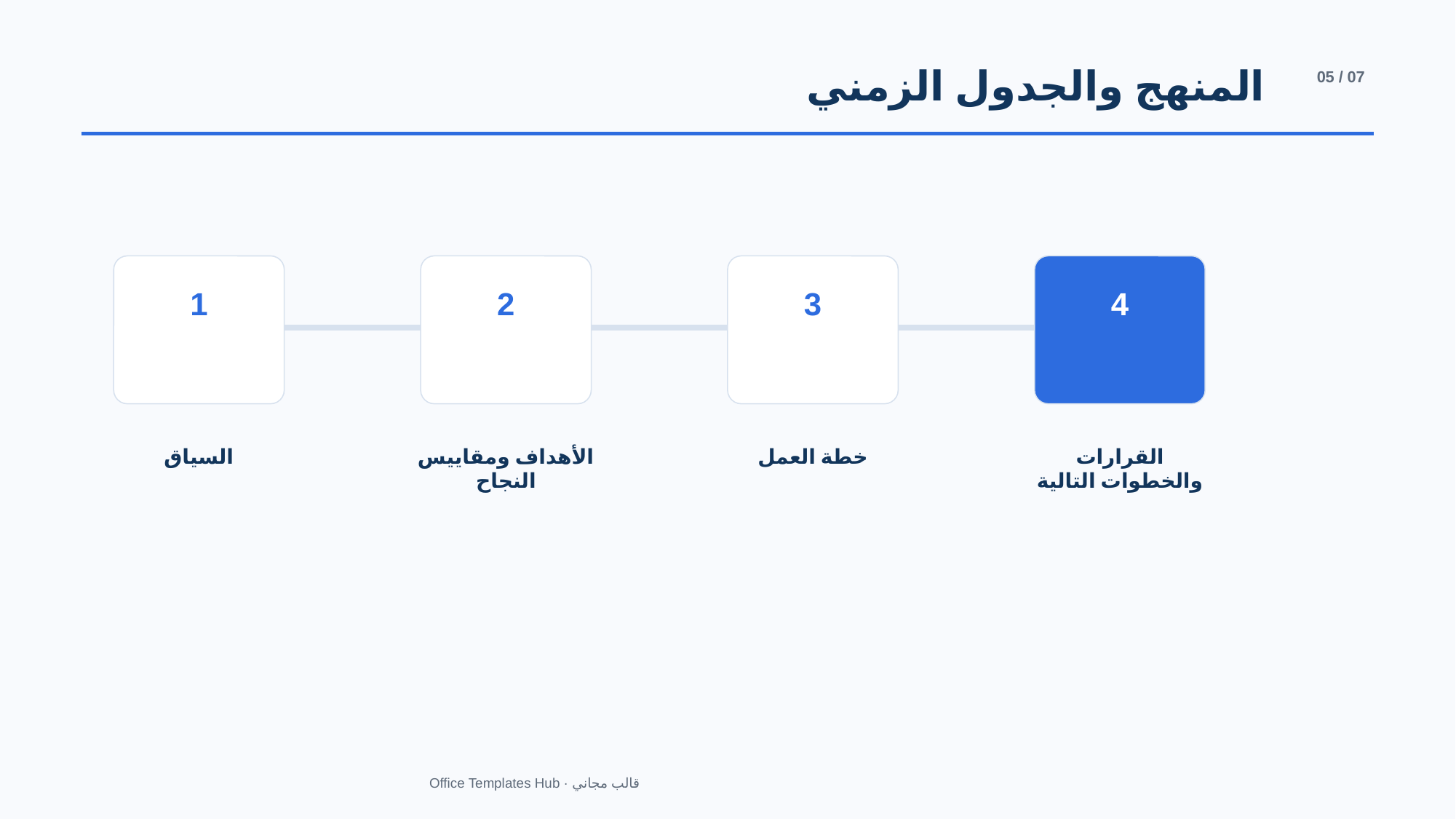

المنهج والجدول الزمني
05 / 07

1
2
3
4

السياق
الأهداف ومقاييس النجاح
خطة العمل
القرارات والخطوات التالية
Office Templates Hub · قالب مجاني